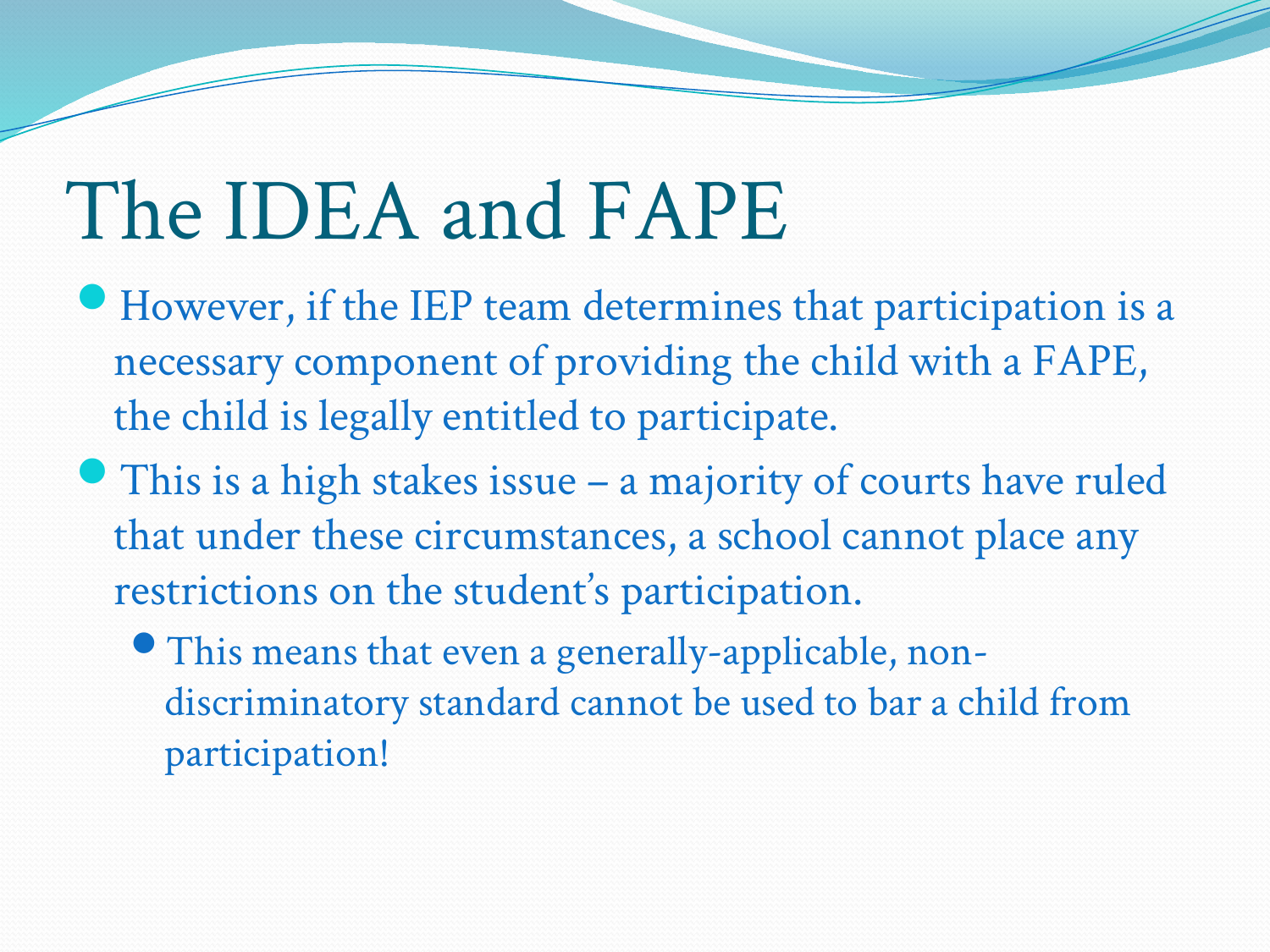

# The IDEA and FAPE
However, if the IEP team determines that participation is a necessary component of providing the child with a FAPE, the child is legally entitled to participate.
This is a high stakes issue – a majority of courts have ruled that under these circumstances, a school cannot place any restrictions on the student’s participation.
This means that even a generally-applicable, non-discriminatory standard cannot be used to bar a child from participation!